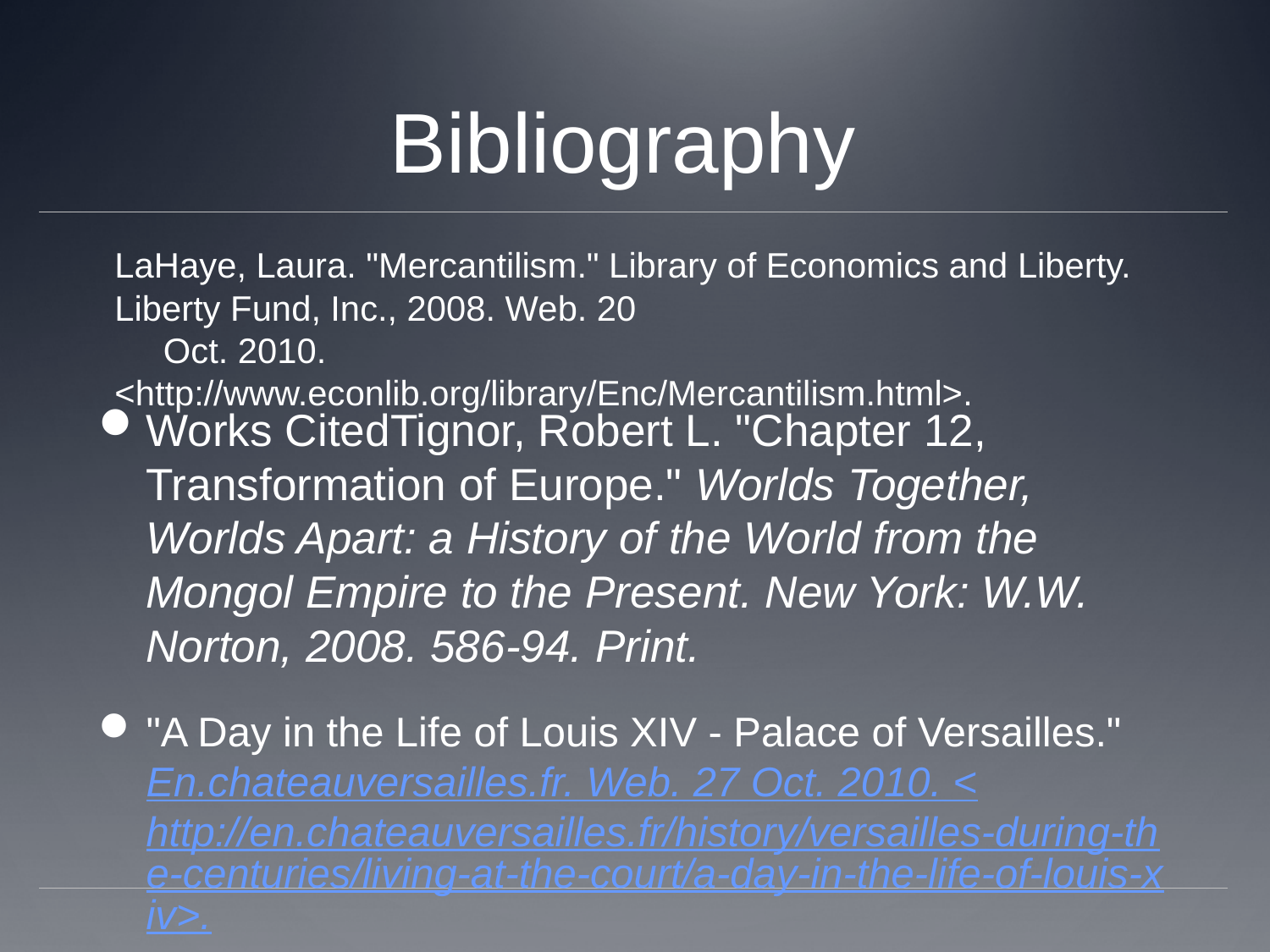

# Bibliography

Works CitedTignor, Robert L. "Chapter 12, Transformation of Europe." Worlds Together, Worlds Apart: a History of the World from the Mongol Empire to the Present. New York: W.W. Norton, 2008. 586-94. Print.
"A Day in the Life of Louis XIV - Palace of Versailles." En.chateauversailles.fr. Web. 27 Oct. 2010. <http://en.chateauversailles.fr/history/versailles-during-the-centuries/living-at-the-court/a-day-in-the-life-of-louis-xiv>.
LaHaye, Laura. "Mercantilism." Library of Economics and Liberty. Liberty Fund, Inc., 2008. Web. 20
     Oct. 2010. <http://www.econlib.org/library/Enc/Mercantilism.html>.